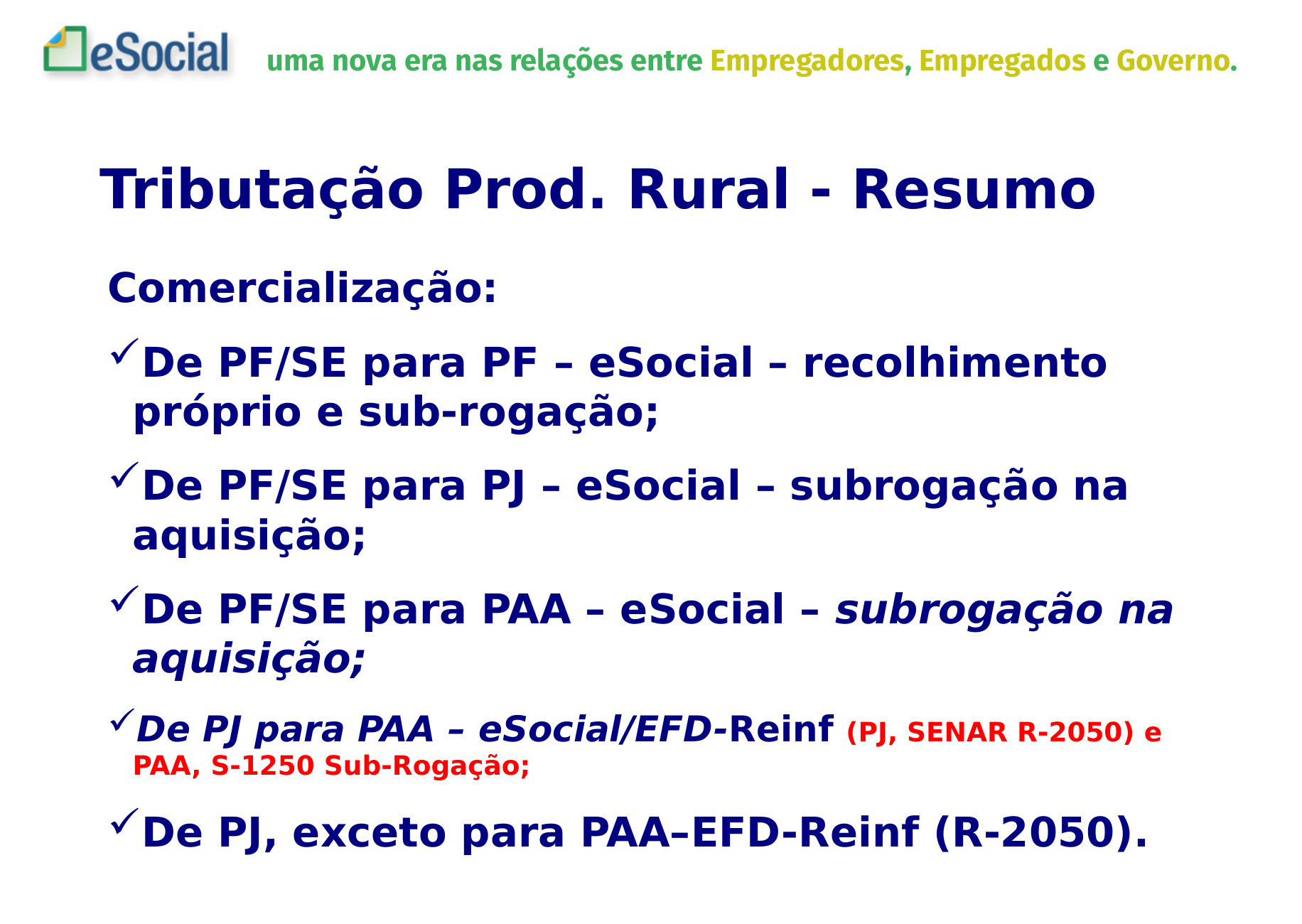

Tributação Prod. Rural - Resumo
Comercialização:
De PF/SE para PF – eSocial – recolhimento próprio e sub-rogação;
De PF/SE para PJ – eSocial – subrogação na aquisição;
De PF/SE para PAA – eSocial – subrogação na  aquisição;
De PJ para PAA – eSocial/EFD-Reinf (PJ, SENAR R-2050) e PAA, S-1250 Sub-Rogação;
De PJ, exceto para PAA–EFD-Reinf (R-2050).